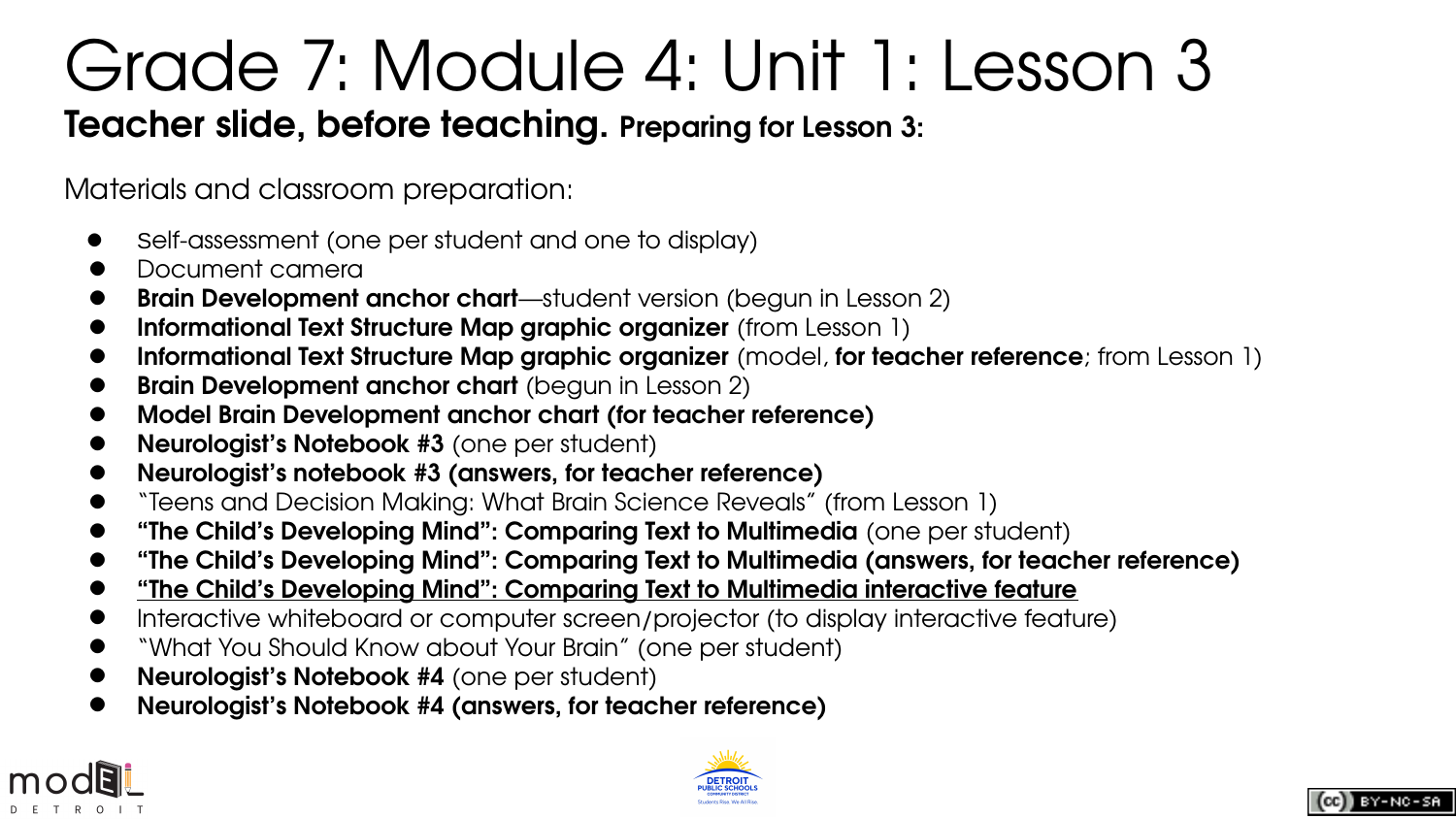

Grade 7: Module 4: Unit 1: Lesson 3
Teacher slide, before teaching. Preparing for Lesson 3:

Materials and classroom preparation:

Self-assessment (one per student and one to display)
Document camera
Brain Development anchor chart—student version (begun in Lesson 2)
Informational Text Structure Map graphic organizer (from Lesson 1)
Informational Text Structure Map graphic organizer (model, for teacher reference; from Lesson 1)
Brain Development anchor chart (begun in Lesson 2)
Model Brain Development anchor chart (for teacher reference)
Neurologist’s Notebook #3 (one per student)
Neurologist’s notebook #3 (answers, for teacher reference)
“Teens and Decision Making: What Brain Science Reveals” (from Lesson 1)
“The Child’s Developing Mind”: Comparing Text to Multimedia (one per student)
“The Child’s Developing Mind”: Comparing Text to Multimedia (answers, for teacher reference)
“The Child’s Developing Mind”: Comparing Text to Multimedia interactive feature
Interactive whiteboard or computer screen/projector (to display interactive feature)
“What You Should Know about Your Brain” (one per student)
Neurologist’s Notebook #4 (one per student)
Neurologist’s Notebook #4 (answers, for teacher reference)